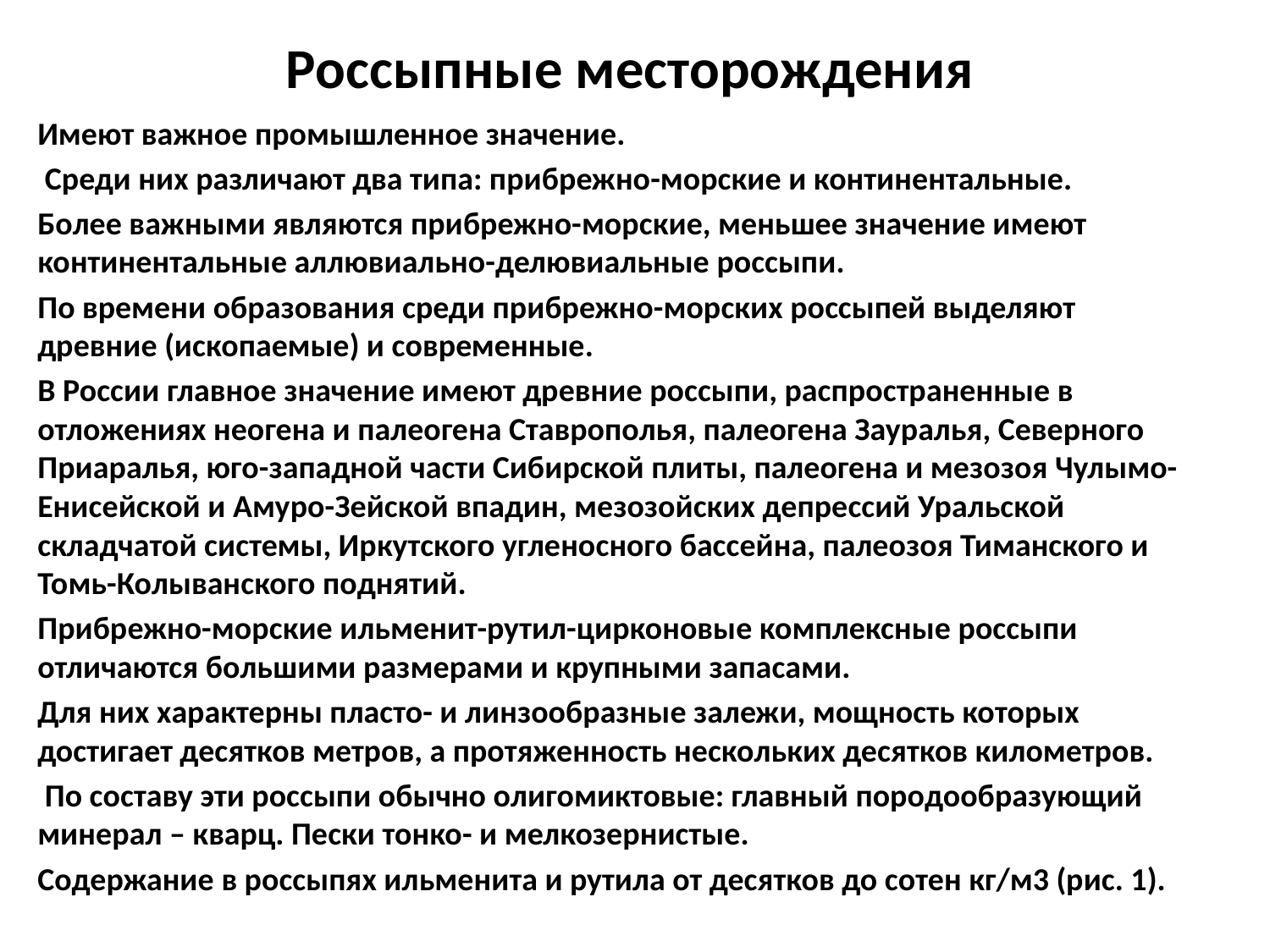

# Россыпные месторождения
Имеют важное промышленное значение.
 Среди них различают два типа: прибрежно-морские и континентальные.
Более важными являются прибрежно-морские, меньшее значение имеют континентальные аллювиально-делювиальные россыпи.
По времени образования среди прибрежно-морских россыпей выделяют древние (ископаемые) и современные.
В России главное значение имеют древние россыпи, распространенные в отложениях неогена и палеогена Ставрополья, палеогена Зауралья, Северного Приаралья, юго-западной части Сибирской плиты, палеогена и мезозоя Чулымо-Енисейской и Амуро-Зейской впадин, мезозойских депрессий Уральской складчатой системы, Иркутского угленосного бассейна, палеозоя Тиманского и Томь-Колыванского поднятий.
Прибрежно-морские ильменит-рутил-цирконовые комплексные россыпи отличаются большими размерами и крупными запасами.
Для них характерны пласто- и линзообразные залежи, мощность которых достигает десятков метров, а протяженность нескольких десятков километров.
 По составу эти россыпи обычно олигомиктовые: главный породообразующий минерал – кварц. Пески тонко- и мелкозернистые.
Содержание в россыпях ильменита и рутила от десятков до сотен кг/м3 (рис. 1).